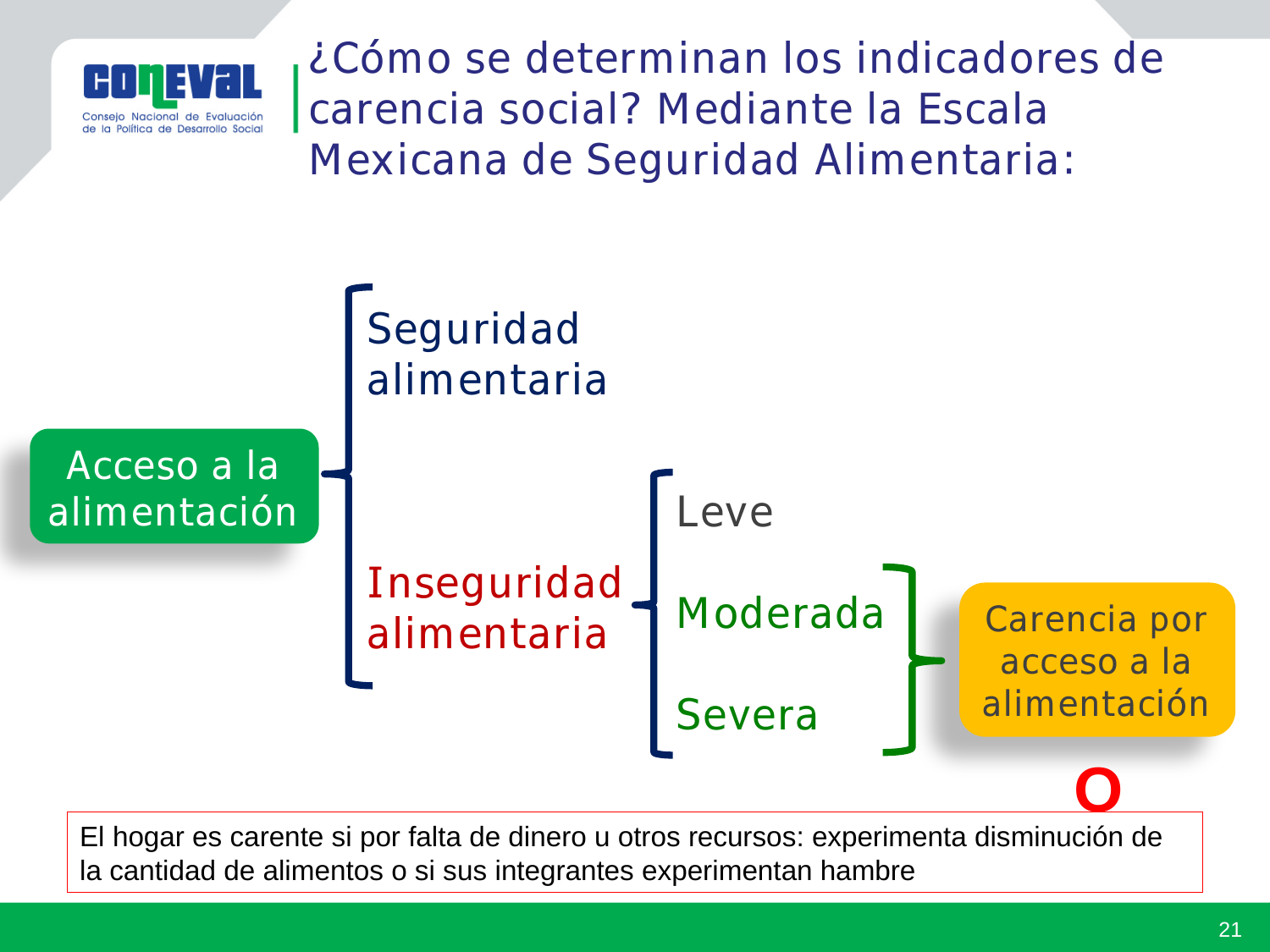

¿Cómo se determinan los indicadores de carencia social? Mediante la Escala Mexicana de Seguridad Alimentaria:

Seguridad alimentaria

Inseguridad alimentaria
Acceso a la
alimentación

Leve

Moderada

Severa

Carencia por acceso a la alimentación
O
El hogar es carente si por falta de dinero u otros recursos: experimenta disminución de la cantidad de alimentos o si sus integrantes experimentan hambre
21